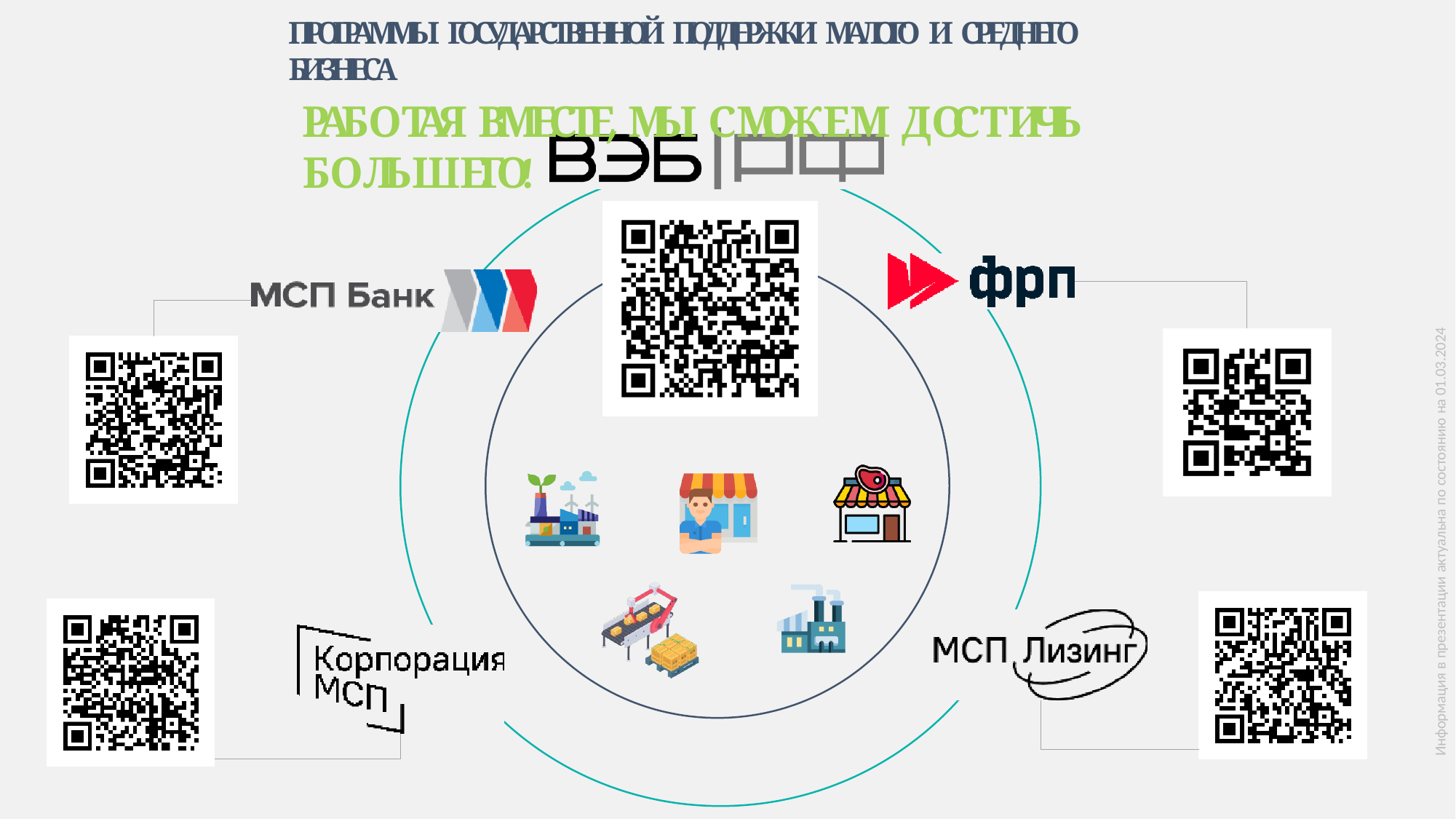

# ПРОГРАММЫ ГОСУДАРСТВЕННОЙ ПОДДЕРЖКИ МАЛОГО И СРЕДНЕГО БИЗНЕСА
РАБОТАЯ ВМЕСТЕ, МЫ СМОЖЕМ ДОСТИЧЬ БОЛЬШЕГО!
Информация в презентации актуальна по состоянию на 01.03.2024